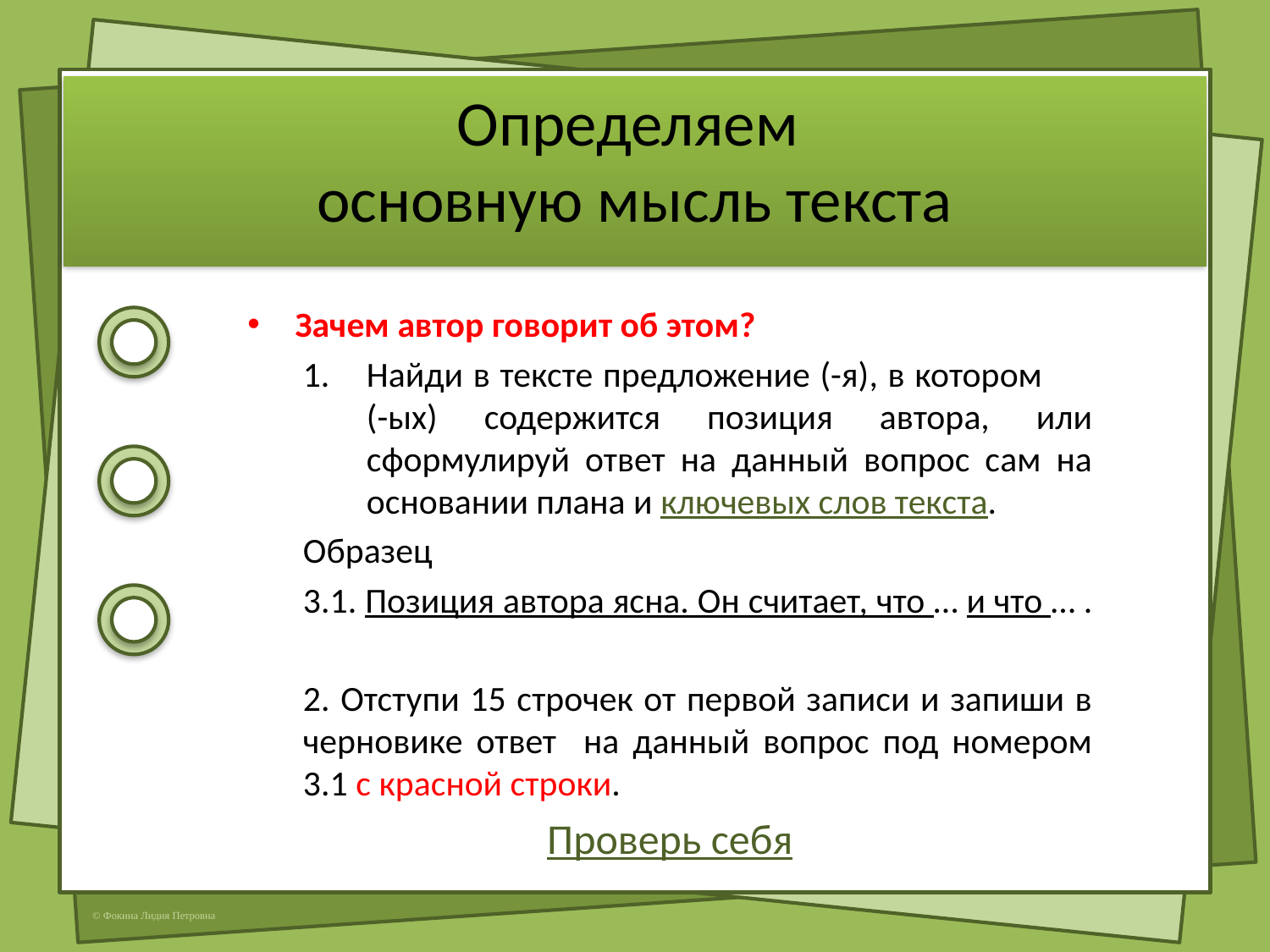

# Определяем основную мысль текста
Зачем автор говорит об этом?
Найди в тексте предложение (-я), в котором      (-ых) содержится позиция автора, или сформулируй ответ на данный вопрос сам на основании плана и ключевых слов текста.
Образец
3.1. Позиция автора ясна. Он считает, что … и что … .

2. Отступи 15 строчек от первой записи и запиши в черновике ответ  на данный вопрос под номером 3.1 с красной строки.
Проверь себя